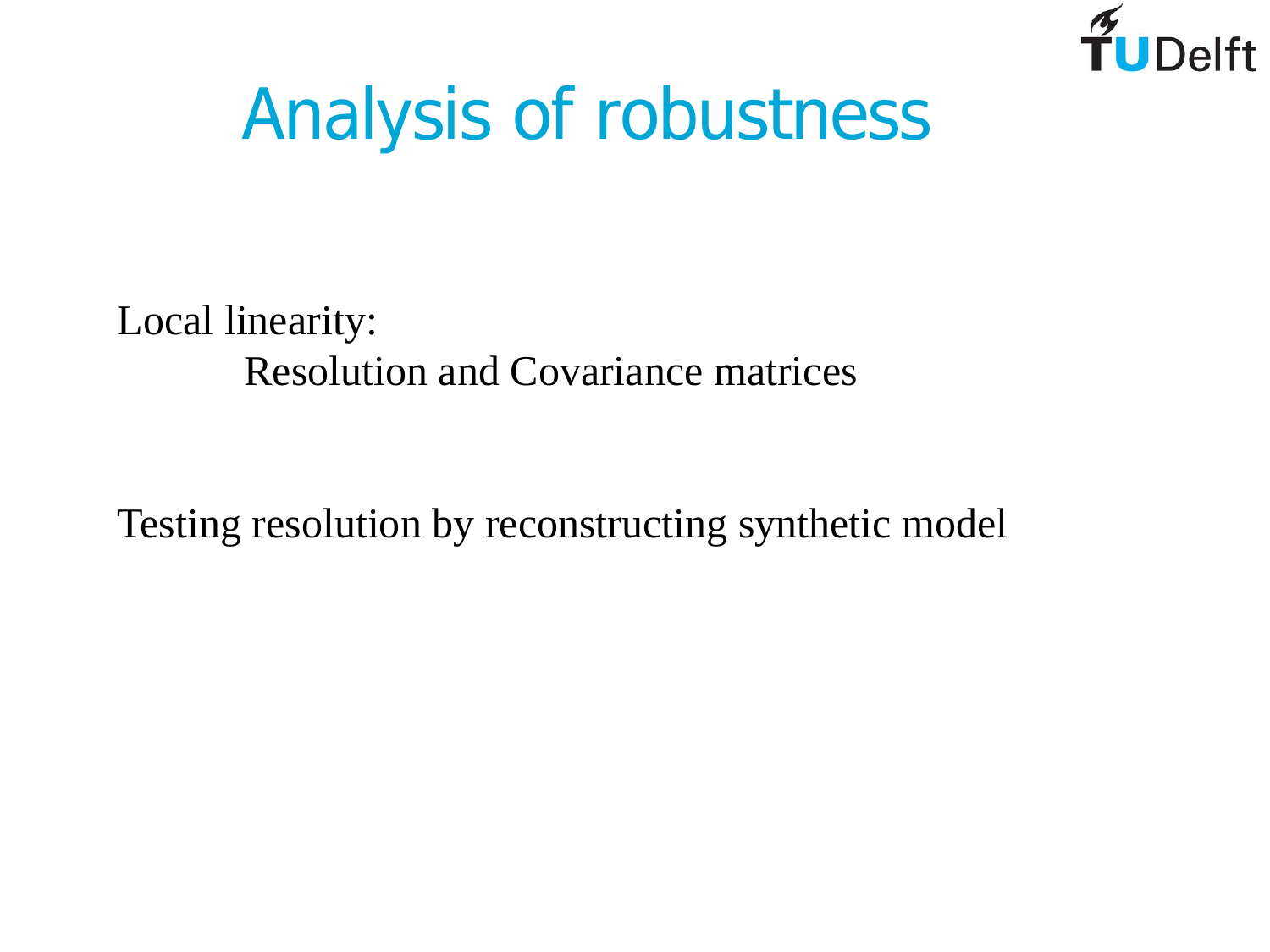

Analysis of robustness

Local linearity:
	Resolution and Covariance matrices

Testing resolution by reconstructing synthetic model